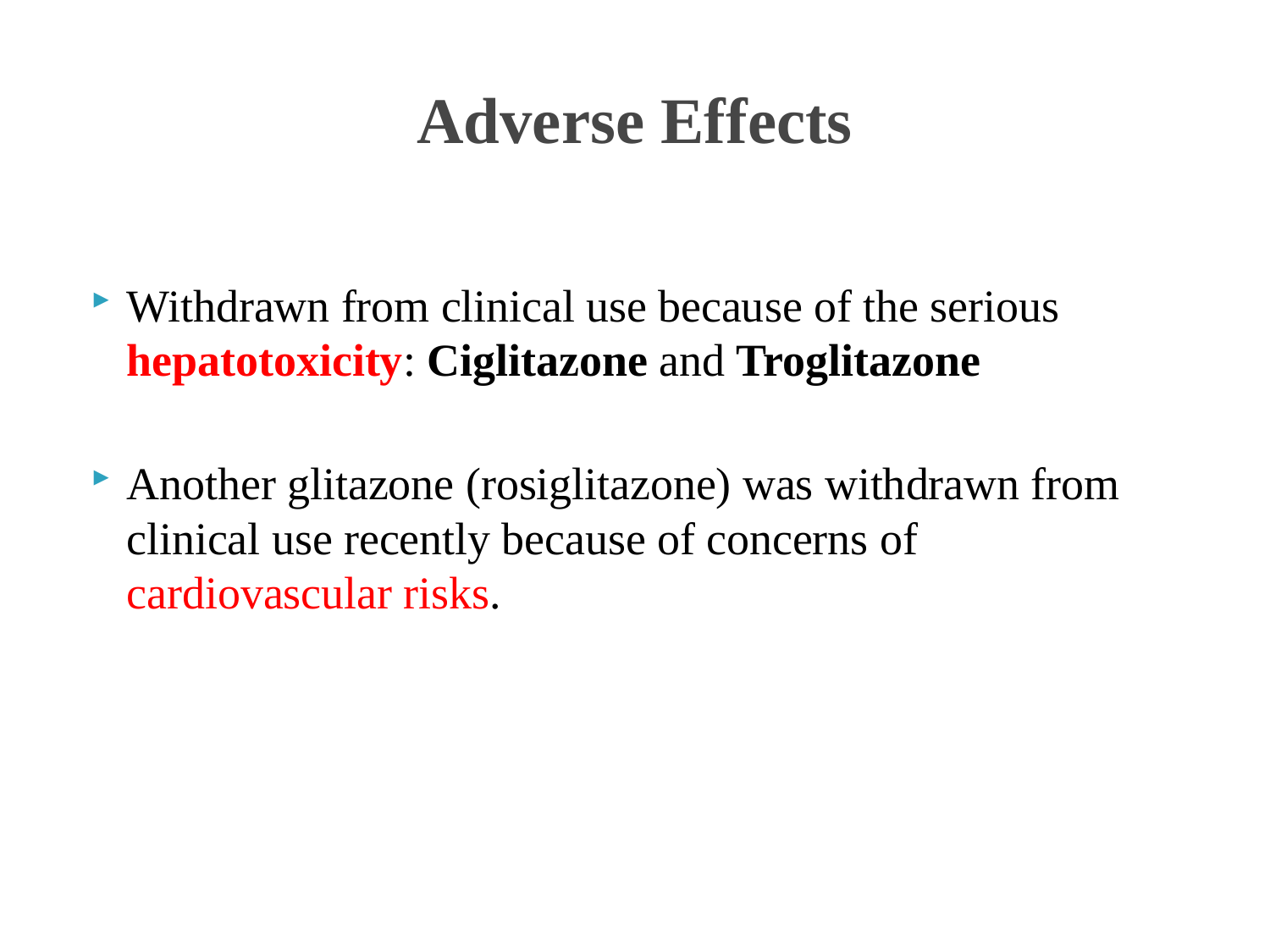

# Adverse Effects

Withdrawn from clinical use because of the serious hepatotoxicity: Ciglitazone and Troglitazone

Another glitazone (rosiglitazone) was withdrawn from clinical use recently because of concerns of cardiovascular risks.